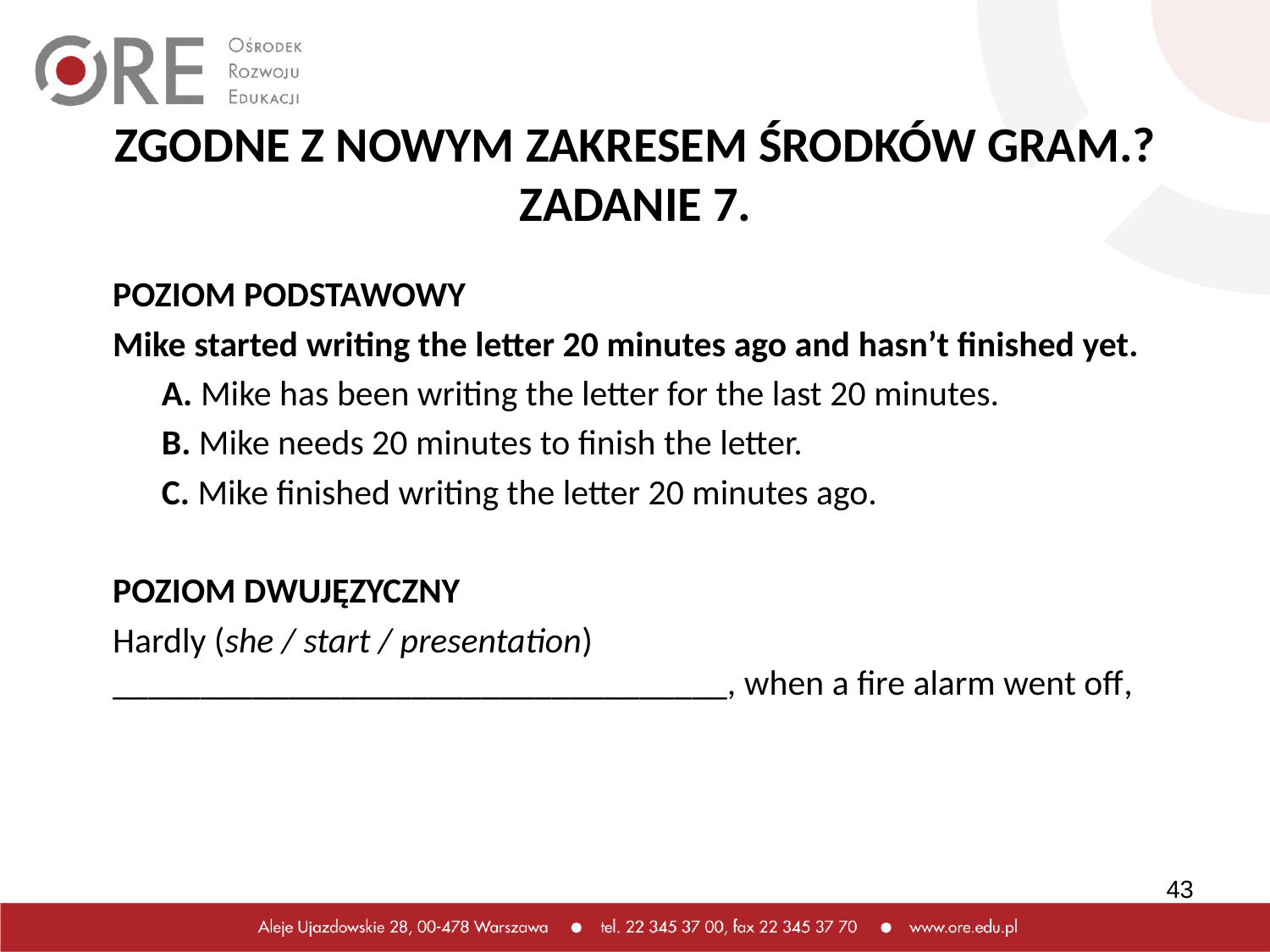

# ZGODNE Z NOWYM ZAKRESEM ŚRODKÓW GRAM.? ZADANIE 7.

POZIOM PODSTAWOWY
Mike started writing the letter 20 minutes ago and hasn’t finished yet.
A. Mike has been writing the letter for the last 20 minutes.
B. Mike needs 20 minutes to finish the letter.
C. Mike finished writing the letter 20 minutes ago.

POZIOM DWUJĘZYCZNY
Hardly (she / start / presentation) ___________________________________, when a fire alarm went off,

43